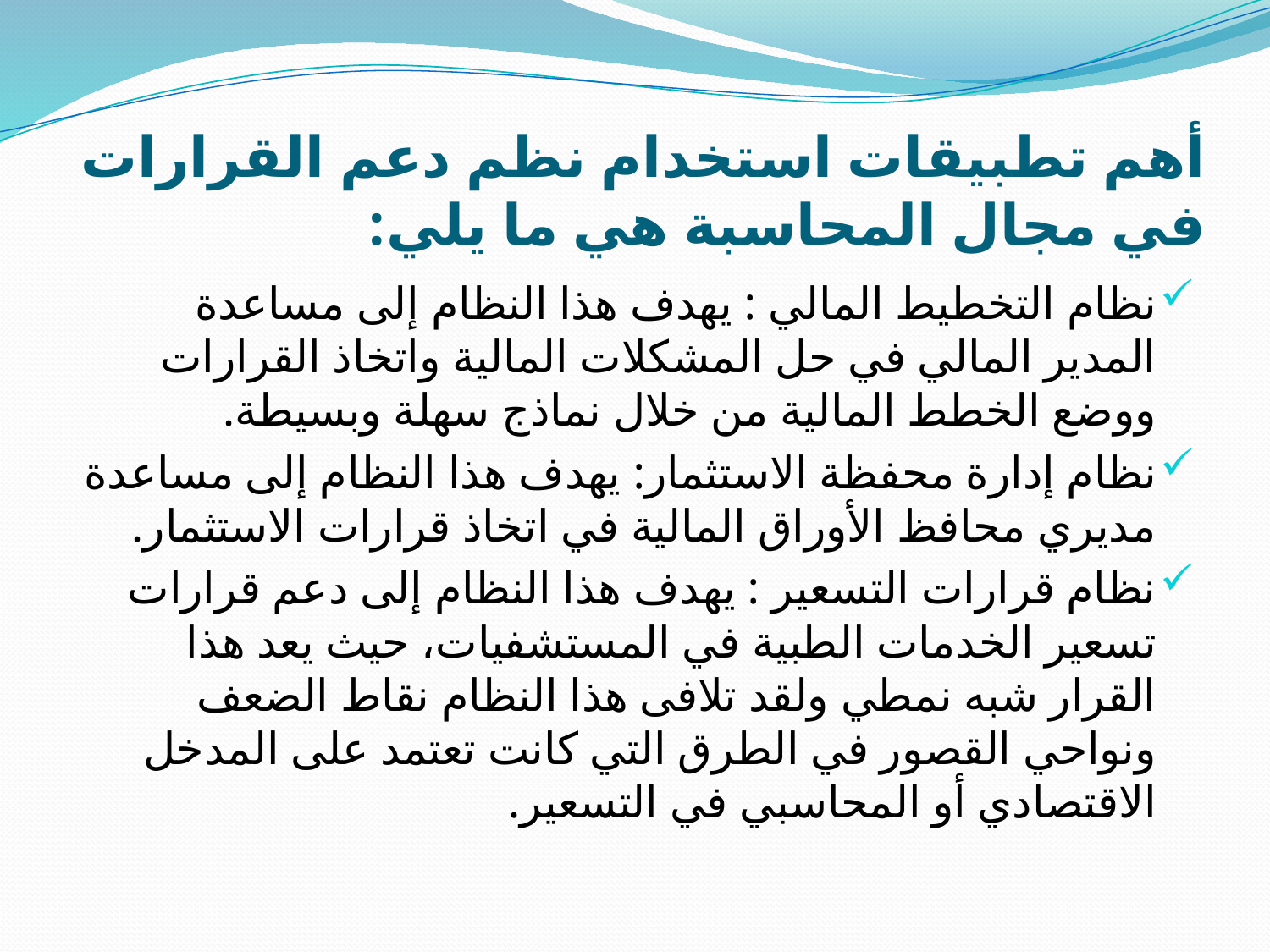

# أهم تطبيقات استخدام نظم دعم القرارات في مجال المحاسبة هي ما يلي:
نظام التخطيط المالي : يهدف هذا النظام إلى مساعدة المدير المالي في حل المشكلات المالية واتخاذ القرارات ووضع الخطط المالية من خلال نماذج سهلة وبسيطة.
نظام إدارة محفظة الاستثمار: يهدف هذا النظام إلى مساعدة مديري محافظ الأوراق المالية في اتخاذ قرارات الاستثمار.
نظام قرارات التسعير : يهدف هذا النظام إلى دعم قرارات تسعير الخدمات الطبية في المستشفيات، حيث يعد هذا القرار شبه نمطي ولقد تلافى هذا النظام نقاط الضعف  ونواحي القصور في الطرق التي كانت تعتمد على المدخل الاقتصادي أو المحاسبي في التسعير.